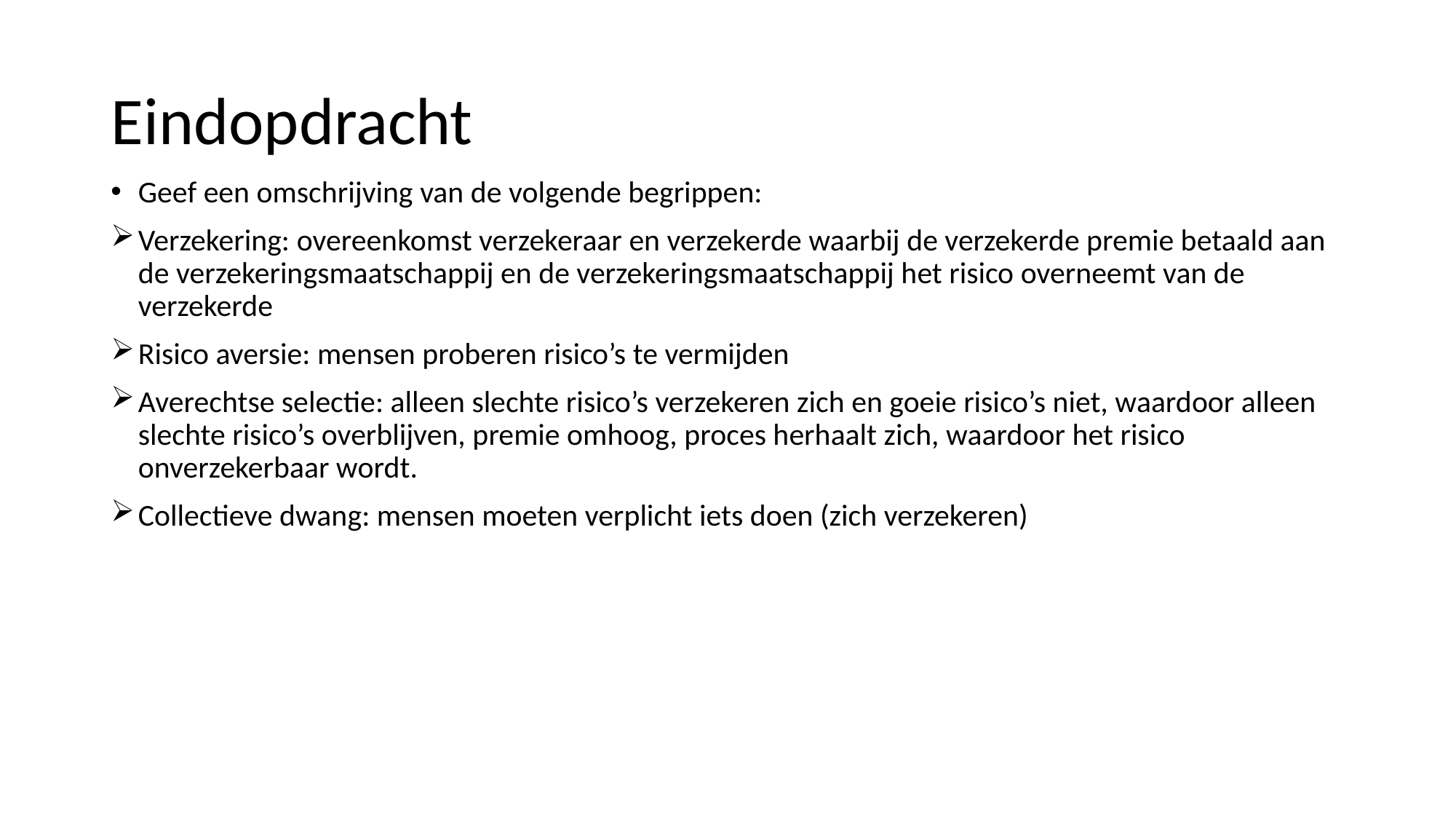

# Eindopdracht
Geef een omschrijving van de volgende begrippen:
Verzekering: overeenkomst verzekeraar en verzekerde waarbij de verzekerde premie betaald aan de verzekeringsmaatschappij en de verzekeringsmaatschappij het risico overneemt van de verzekerde
Risico aversie: mensen proberen risico’s te vermijden
Averechtse selectie: alleen slechte risico’s verzekeren zich en goeie risico’s niet, waardoor alleen slechte risico’s overblijven, premie omhoog, proces herhaalt zich, waardoor het risico onverzekerbaar wordt.
Collectieve dwang: mensen moeten verplicht iets doen (zich verzekeren)